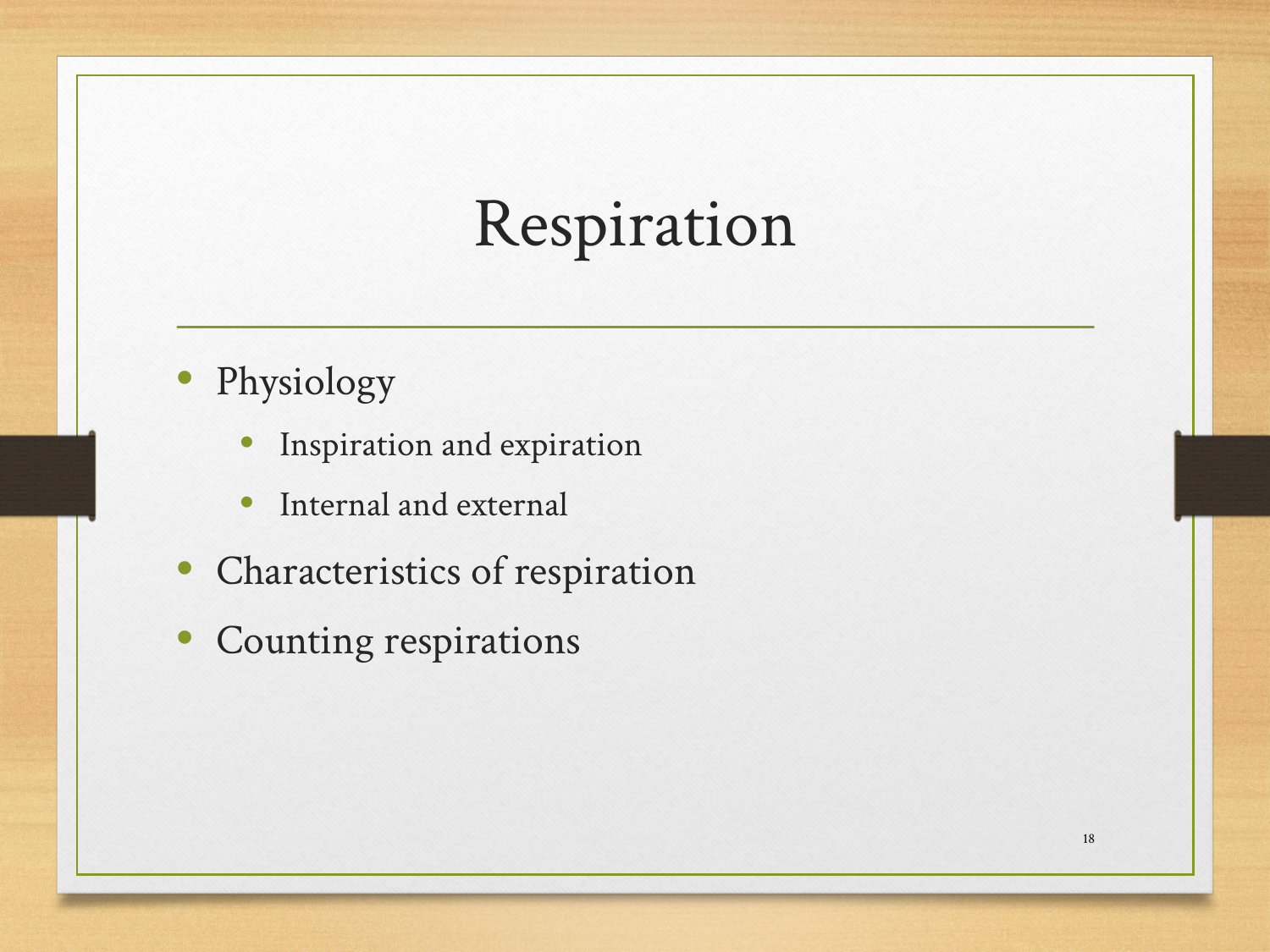

# Respiration
Physiology
Inspiration and expiration
Internal and external
Characteristics of respiration
Counting respirations
 18